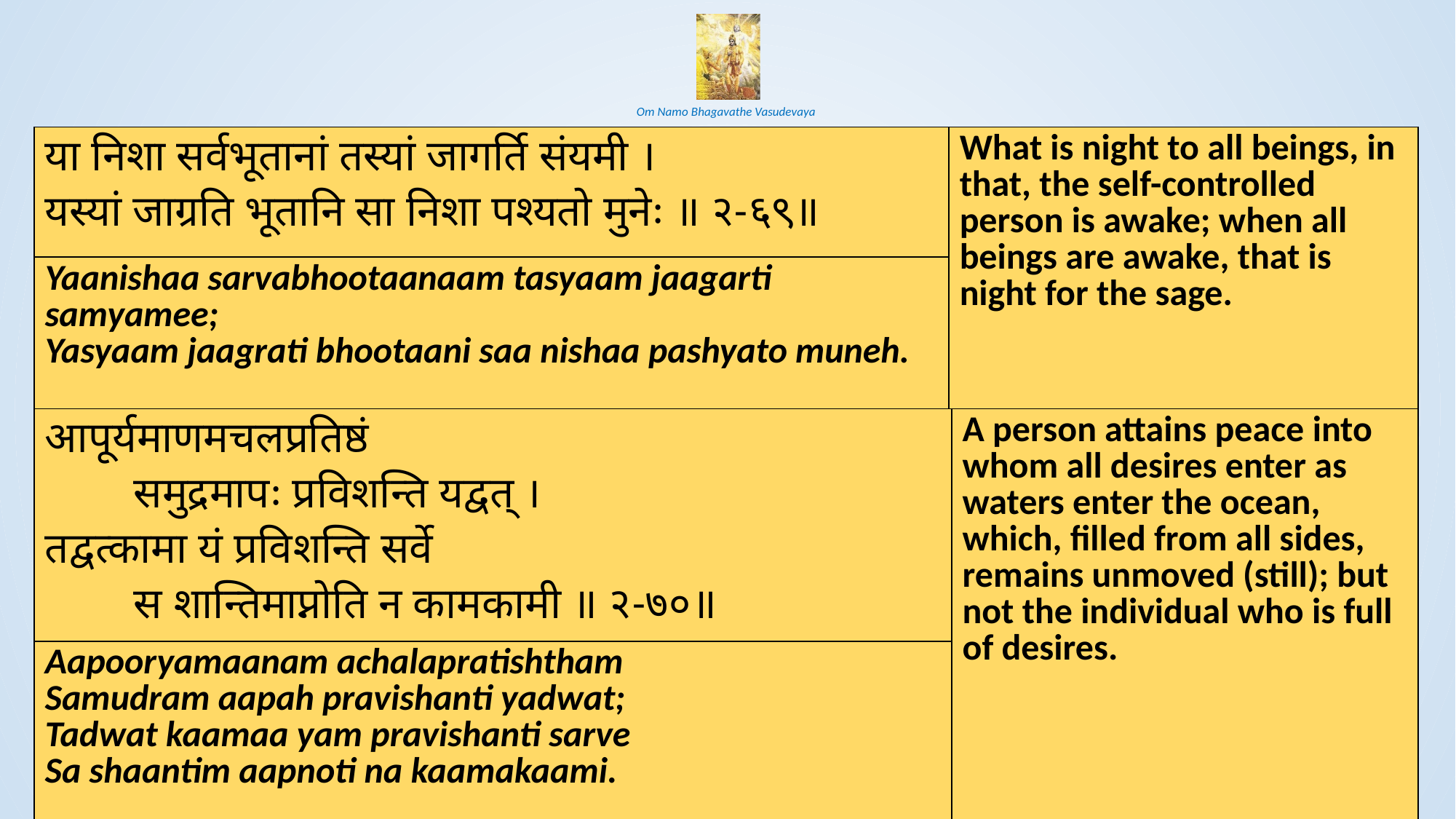

# Om Namo Bhagavathe Vasudevaya
| या निशा सर्वभूतानां तस्यां जागर्ति संयमी । यस्यां जाग्रति भूतानि सा निशा पश्यतो मुनेः ॥ २-६९॥ | What is night to all beings, in that, the self-controlled person is awake; when all beings are awake, that is night for the sage. |
| --- | --- |
| Yaanishaa sarvabhootaanaam tasyaam jaagarti samyamee; Yasyaam jaagrati bhootaani saa nishaa pashyato muneh. |  |
| आपूर्यमाणमचलप्रतिष्ठं समुद्रमापः प्रविशन्ति यद्वत् । तद्वत्कामा यं प्रविशन्ति सर्वे स शान्तिमाप्नोति न कामकामी ॥ २-७०॥ | A person attains peace into whom all desires enter as waters enter the ocean, which, filled from all sides, remains unmoved (still); but not the individual who is full of desires. |
| --- | --- |
| Aapooryamaanam achalapratishtham Samudram aapah pravishanti yadwat; Tadwat kaamaa yam pravishanti sarve Sa shaantim aapnoti na kaamakaami. |  |